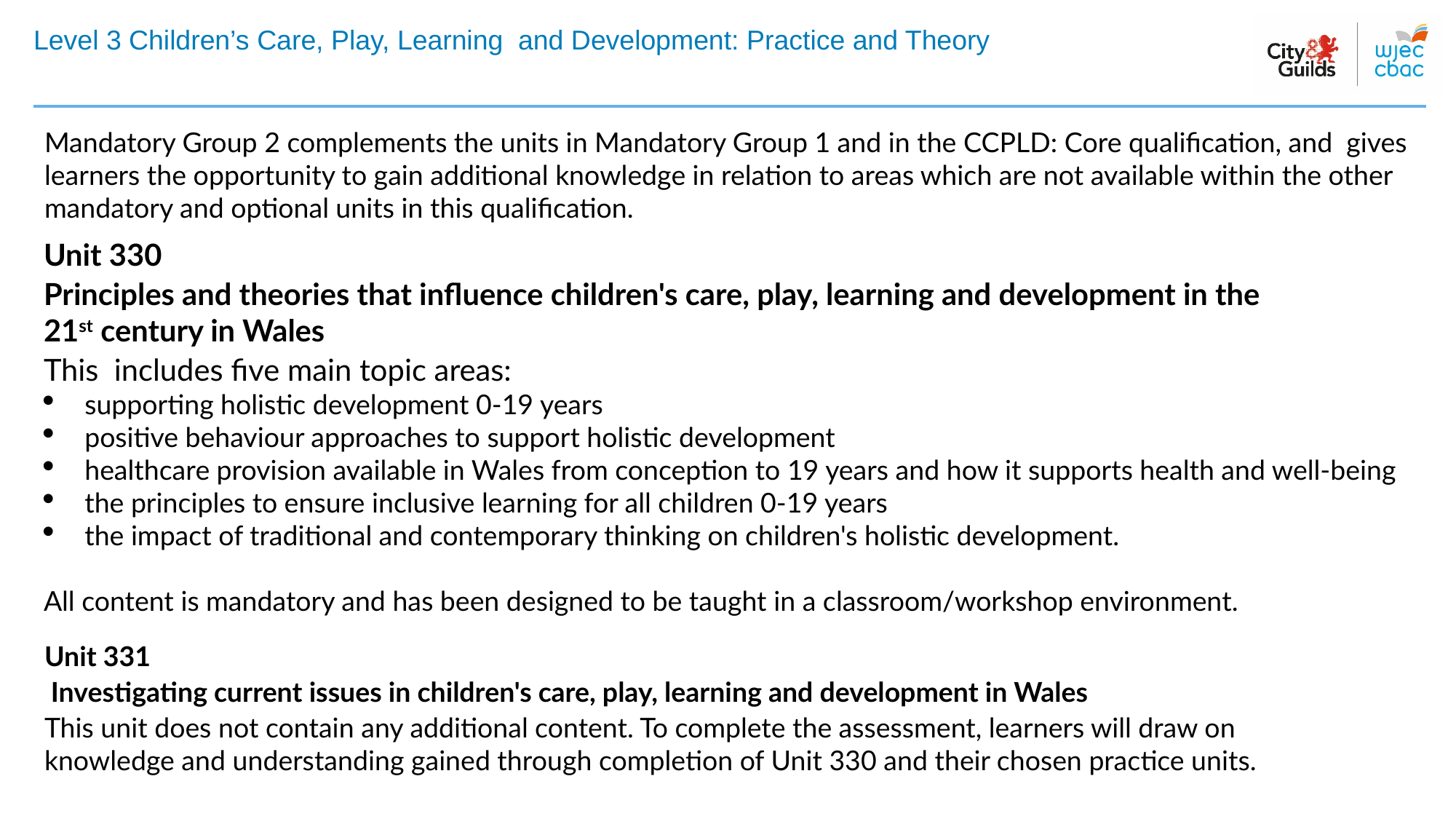

Level 3 Children’s Care, Play, Learning  and Development: Practice and Theory

Mandatory Group 2 complements the units in Mandatory Group 1 and in the CCPLD: Core qualification, and  gives learners the opportunity to gain additional knowledge in relation to areas which are not available within the other mandatory and optional units in this qualification.
Unit 330
Principles and theories that influence children's care, play, learning and development in the 21st century in Wales
This  includes five main topic areas:
supporting holistic development 0-19 years
positive behaviour approaches to support holistic development
healthcare provision available in Wales from conception to 19 years and how it supports health and well-being
the principles to ensure inclusive learning for all children 0-19 years
the impact of traditional and contemporary thinking on children's holistic development.

All content is mandatory and has been designed to be taught in a classroom/workshop environment.

Unit 331
 Investigating current issues in children's care, play, learning and development in Wales
This unit does not contain any additional content. To complete the assessment, learners will draw on knowledge and understanding gained through completion of Unit 330 and their chosen practice units.